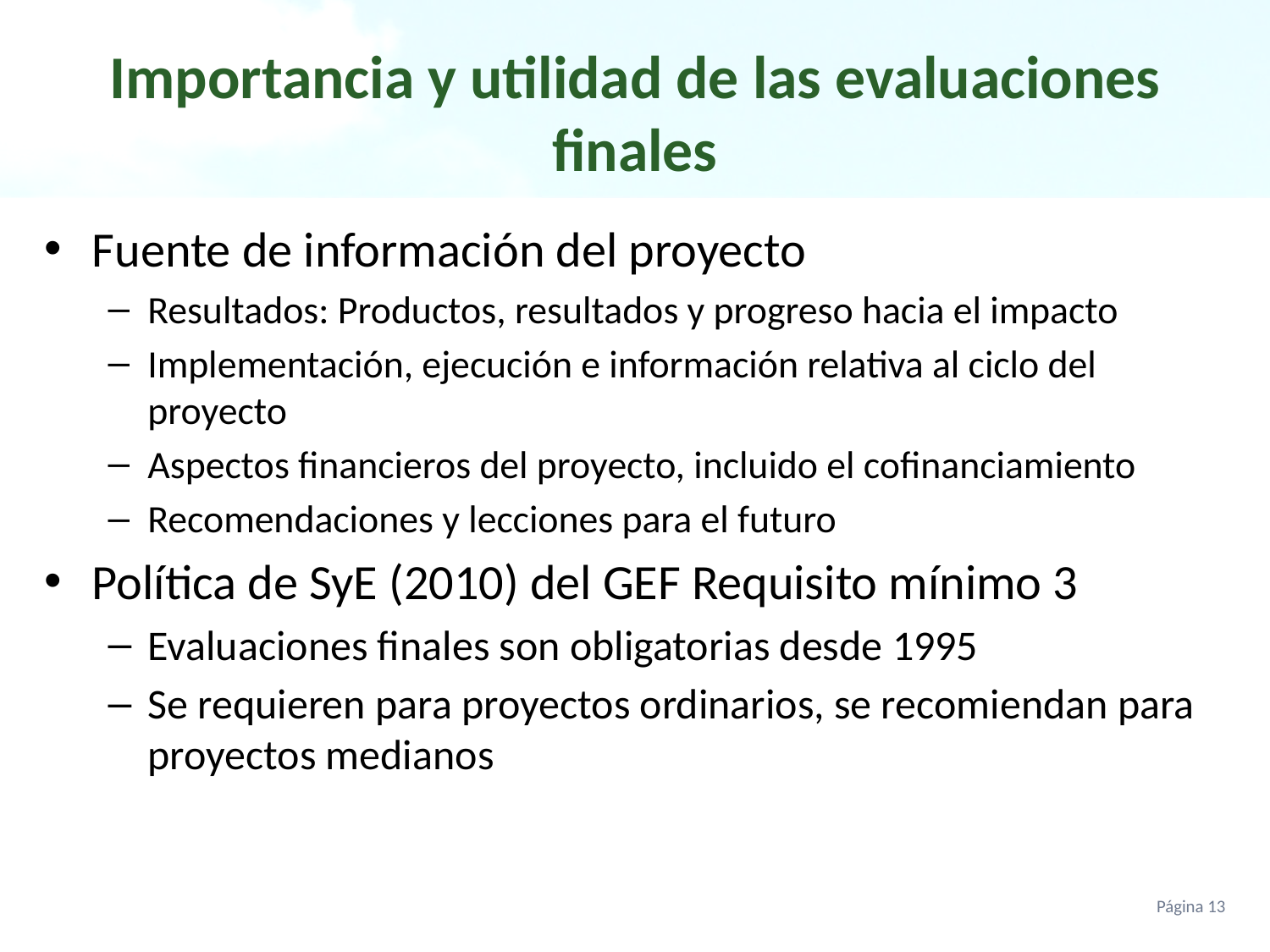

# Importancia y utilidad de las evaluaciones finales
Fuente de información del proyecto
Resultados: Productos, resultados y progreso hacia el impacto
Implementación, ejecución e información relativa al ciclo del proyecto
Aspectos financieros del proyecto, incluido el cofinanciamiento
Recomendaciones y lecciones para el futuro
Política de SyE (2010) del GEF Requisito mínimo 3
Evaluaciones finales son obligatorias desde 1995
Se requieren para proyectos ordinarios, se recomiendan para proyectos medianos